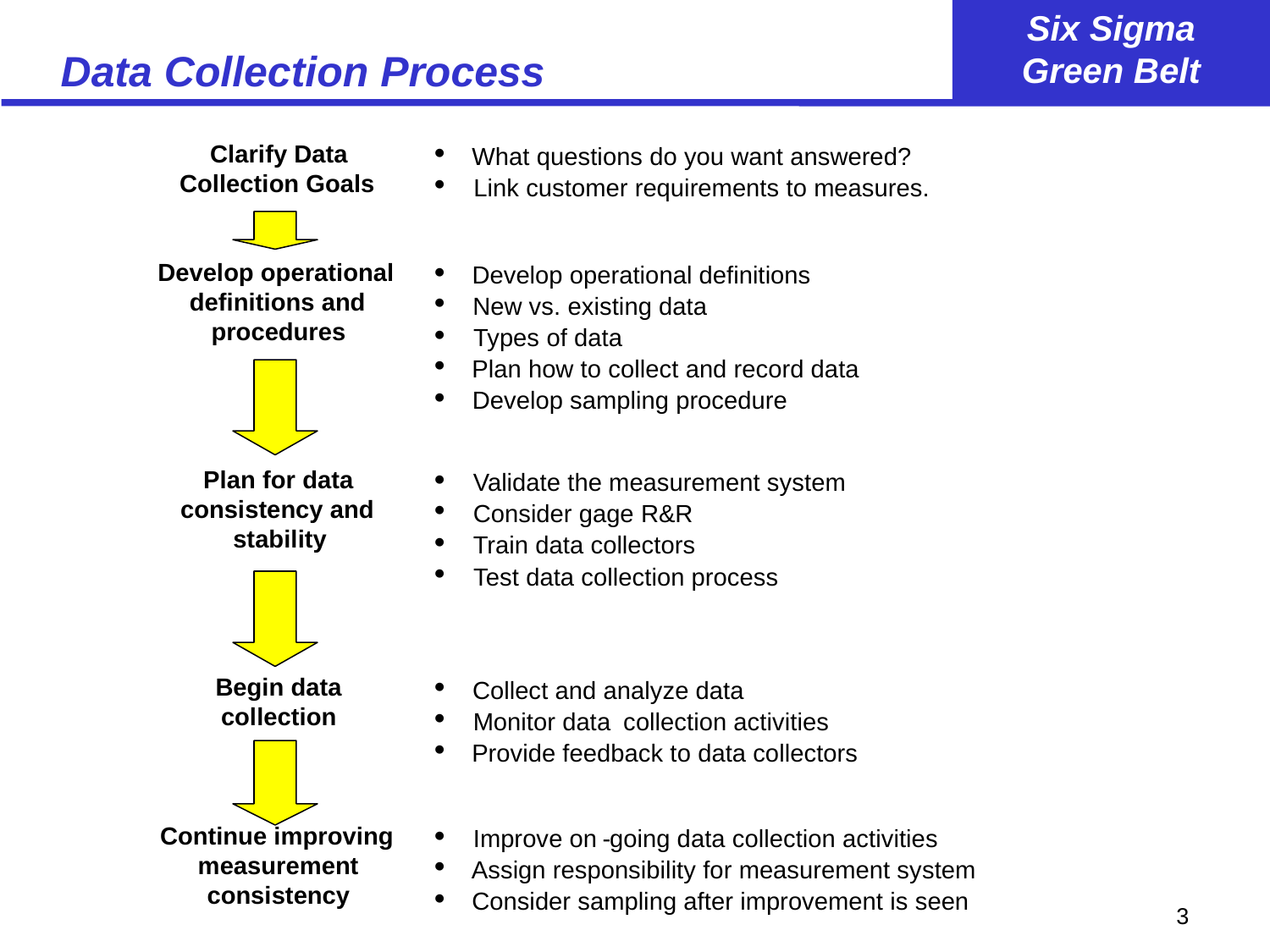

# Data Collection Process
•
Clarify Data

What questions do you want answered?

Collection Goals

•

Link customer requirements to measures.

•
Develop operational

Develop operational definitions

definitions and
•

New vs. existing data

procedures

•

Types of data

•

Plan how to collect and record data

•

Develop sampling procedure

•
Plan for data

Validate the measurement system

consistency and
•

Consider gage R&R

stability

•

Train data collectors

•

Test data collection process

Begin data
•

Collect and analyze data

collection

•

Monitor data
 collection activities

•

Provide feedback to data collectors

•
Continue improving

Improve on
-
going data collection activities

measurement

•

Assign responsibility for measurement system

consistency

•

Consider sampling after improvement is seen